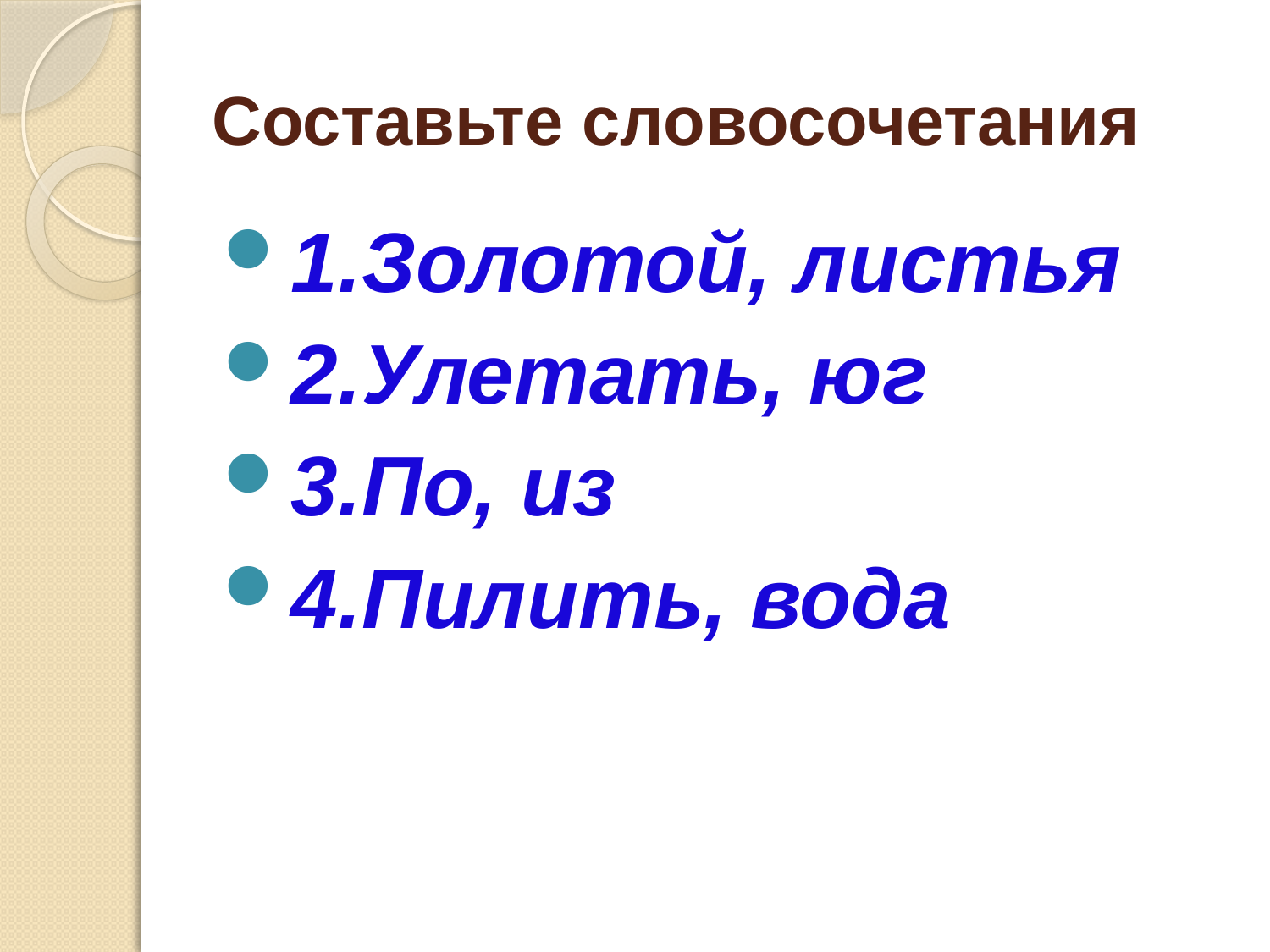

# Составьте словосочетания
1.Золотой, листья
2.Улетать, юг
3.По, из
4.Пилить, вода